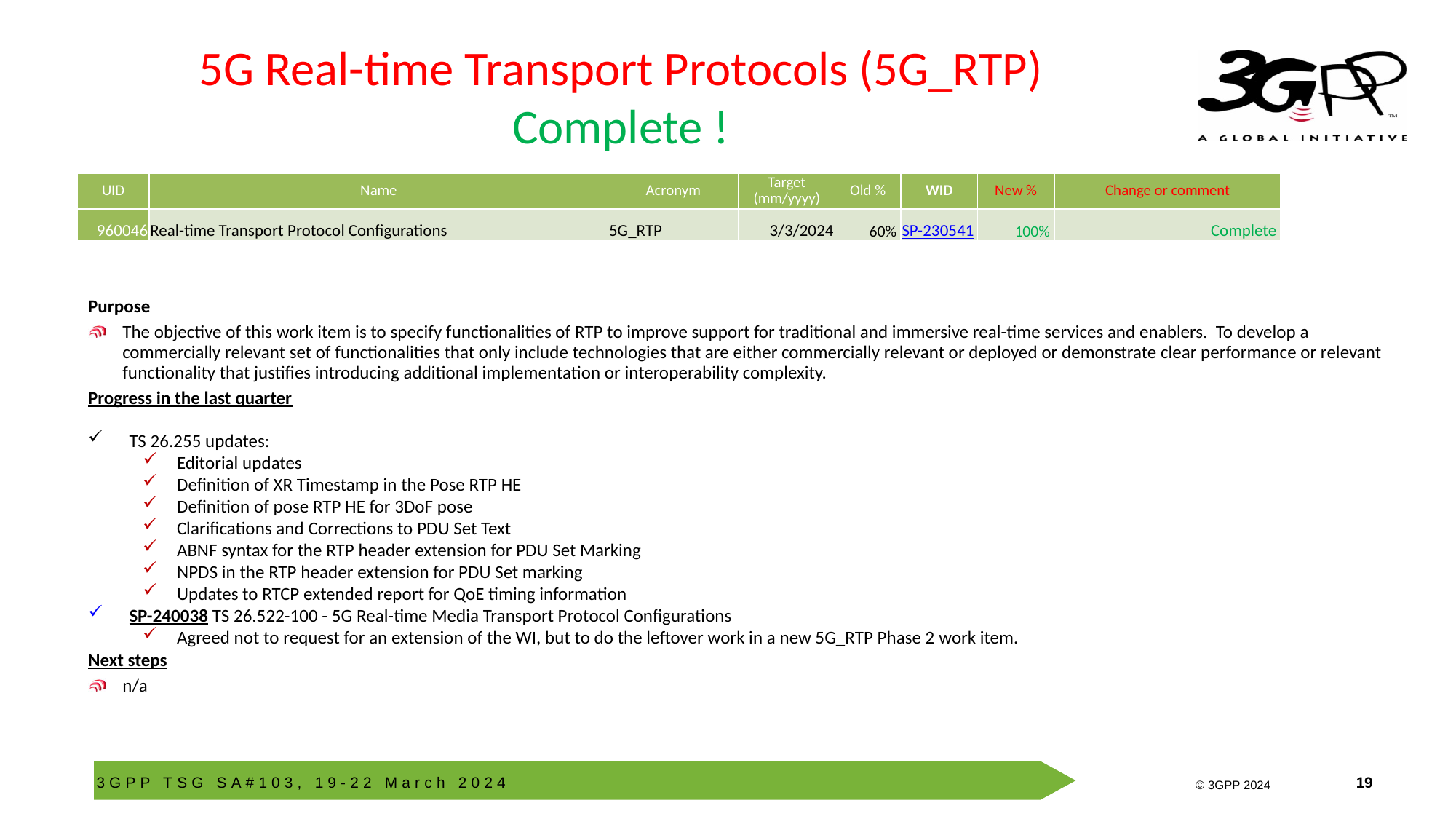

# 5G Real-time Transport Protocols (5G_RTP) Complete !
| UID | Name | Acronym | Target (mm/yyyy) | Old % | WID | New % | Change or comment |
| --- | --- | --- | --- | --- | --- | --- | --- |
| 960046 | Real-time Transport Protocol Configurations | 5G\_RTP | 3/3/2024 | 60% | SP-230541 | 100% | Complete |
Purpose
The objective of this work item is to specify functionalities of RTP to improve support for traditional and immersive real-time services and enablers.  To develop a commercially relevant set of functionalities that only include technologies that are either commercially relevant or deployed or demonstrate clear performance or relevant functionality that justifies introducing additional implementation or interoperability complexity.
Progress in the last quarter
TS 26.255 updates:
Editorial updates
Definition of XR Timestamp in the Pose RTP HE
Definition of pose RTP HE for 3DoF pose
Clarifications and Corrections to PDU Set Text
ABNF syntax for the RTP header extension for PDU Set Marking
NPDS in the RTP header extension for PDU Set marking
Updates to RTCP extended report for QoE timing information
SP-240038 TS 26.522-100 - 5G Real-time Media Transport Protocol Configurations
Agreed not to request for an extension of the WI, but to do the leftover work in a new 5G_RTP Phase 2 work item.
Next steps
n/a